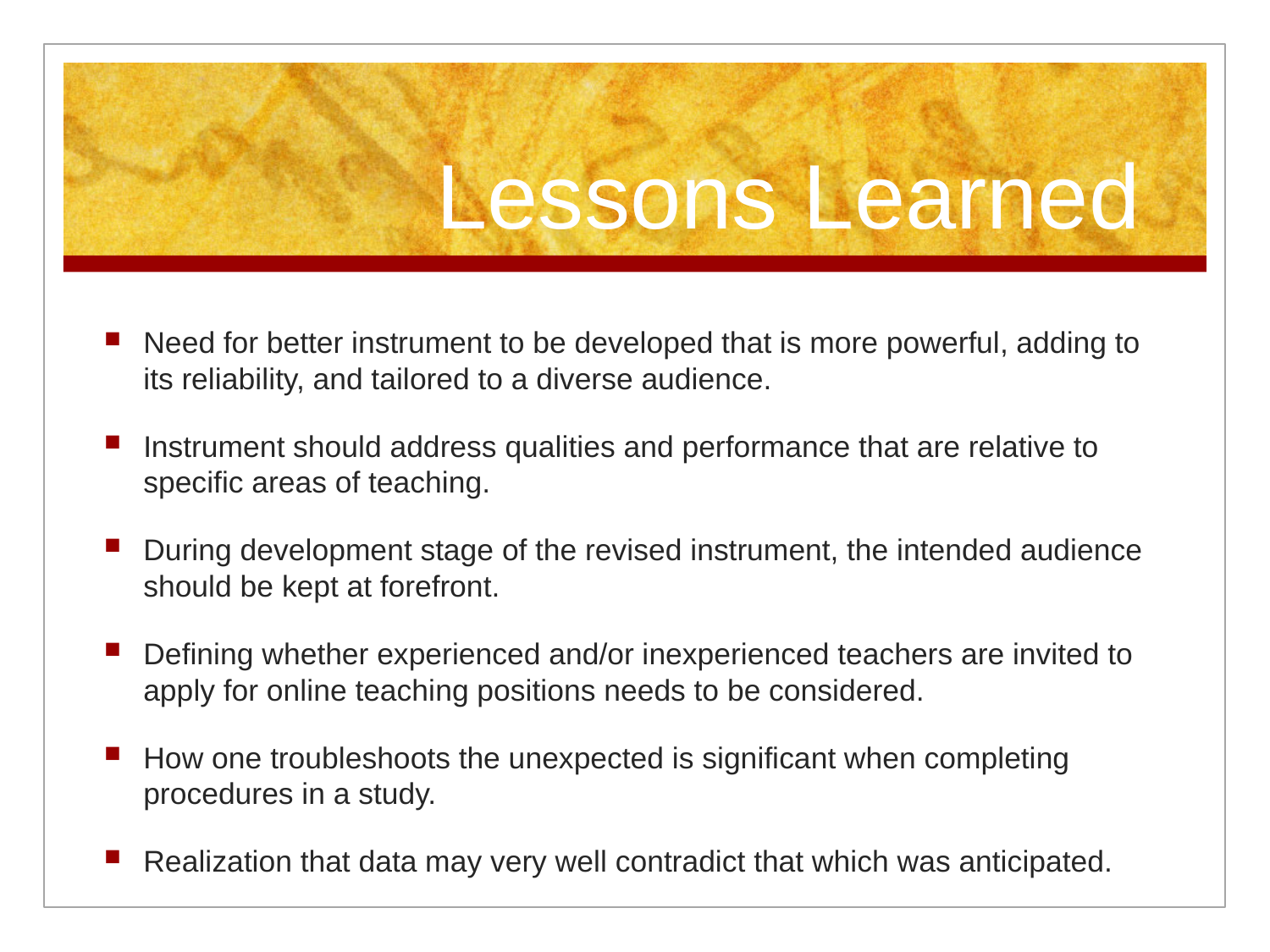

# Lessons Learned
Need for better instrument to be developed that is more powerful, adding to its reliability, and tailored to a diverse audience.
Instrument should address qualities and performance that are relative to specific areas of teaching.
During development stage of the revised instrument, the intended audience should be kept at forefront.
Defining whether experienced and/or inexperienced teachers are invited to apply for online teaching positions needs to be considered.
How one troubleshoots the unexpected is significant when completing procedures in a study.
Realization that data may very well contradict that which was anticipated.